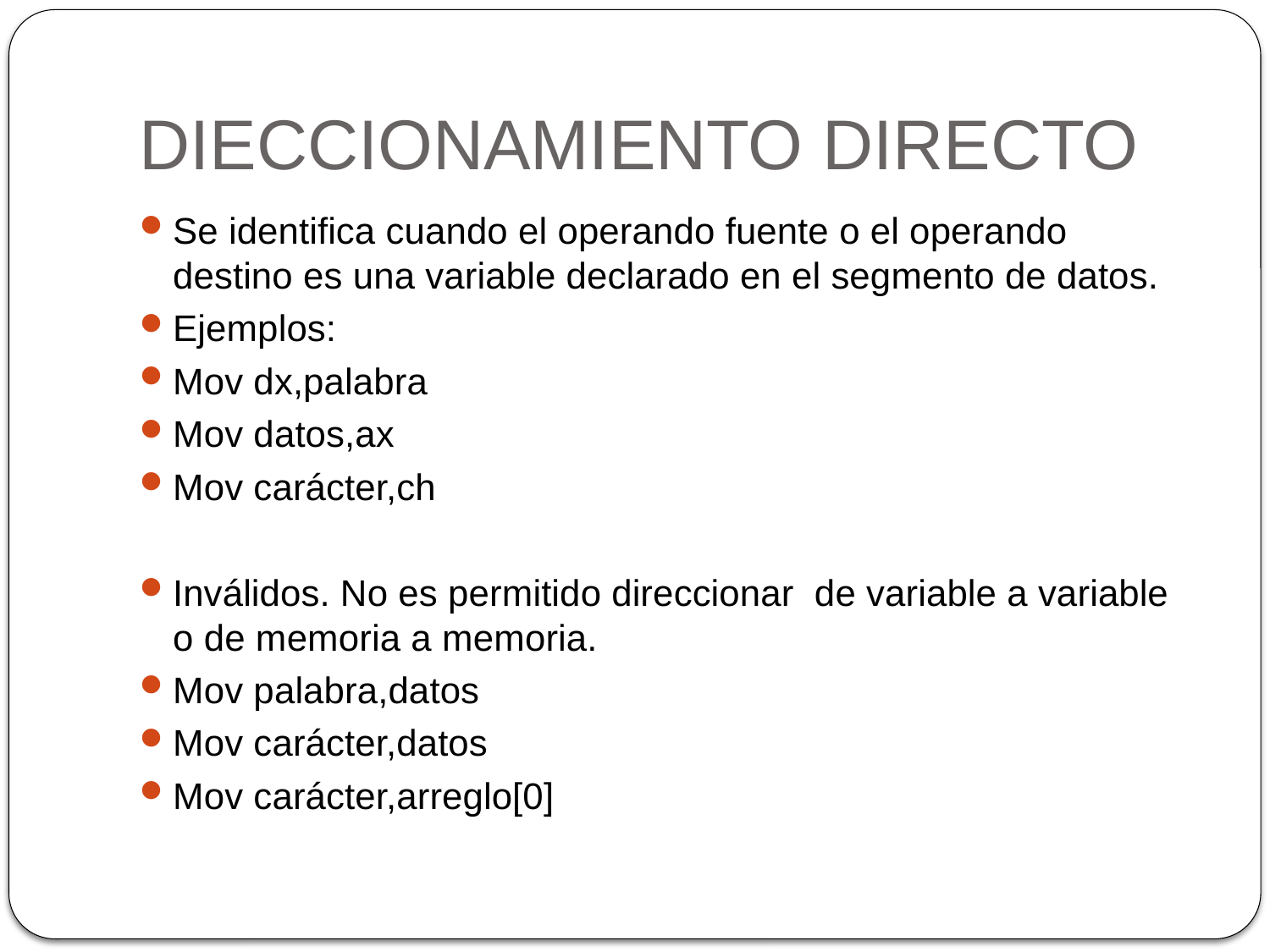

# DIECCIONAMIENTO DIRECTO
Se identifica cuando el operando fuente o el operando destino es una variable declarado en el segmento de datos.
Ejemplos:
Mov dx,palabra
Mov datos,ax
Mov carácter,ch

Inválidos. No es permitido direccionar  de variable a variable o de memoria a memoria.
Mov palabra,datos
Mov carácter,datos
Mov carácter,arreglo[0]